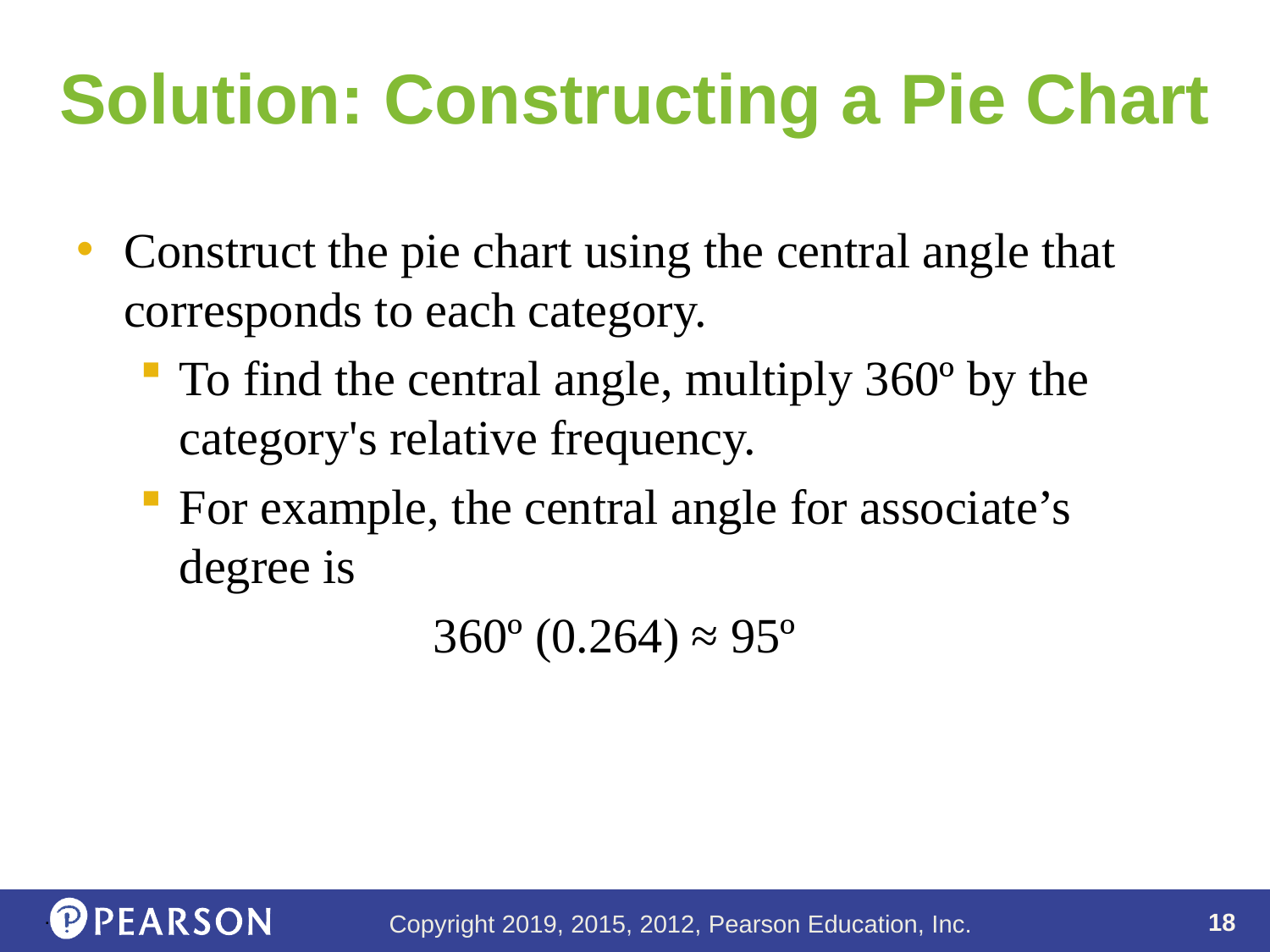

# Solution: Constructing a Pie Chart
Construct the pie chart using the central angle that corresponds to each category.
To find the central angle, multiply 360º by the category's relative frequency.
For example, the central angle for associate’s degree is
			360º (0.264) ≈ 95º

.